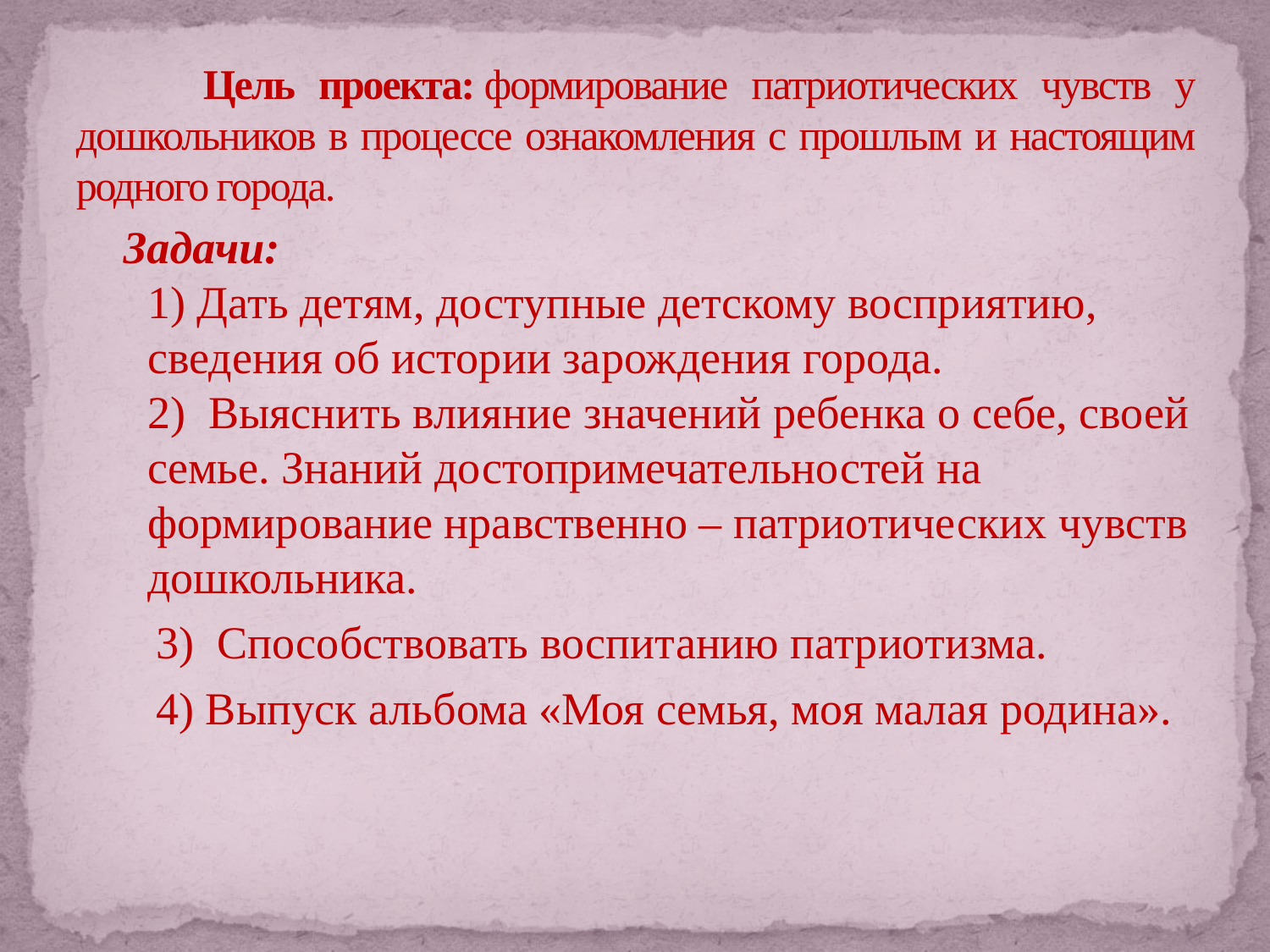

# Цель проекта: формирование патриотических чувств у дошкольников в процессе ознакомления с прошлым и настоящим родного города.
    Задачи:
1) Дать детям, доступные детскому восприятию, сведения об истории зарождения города.
2)  Выяснить влияние значений ребенка о себе, своей семье. Знаний достопримечательностей на формирование нравственно – патриотических чувств дошкольника.
       3)  Способствовать воспитанию патриотизма.
       4) Выпуск альбома «Моя семья, моя малая родина».